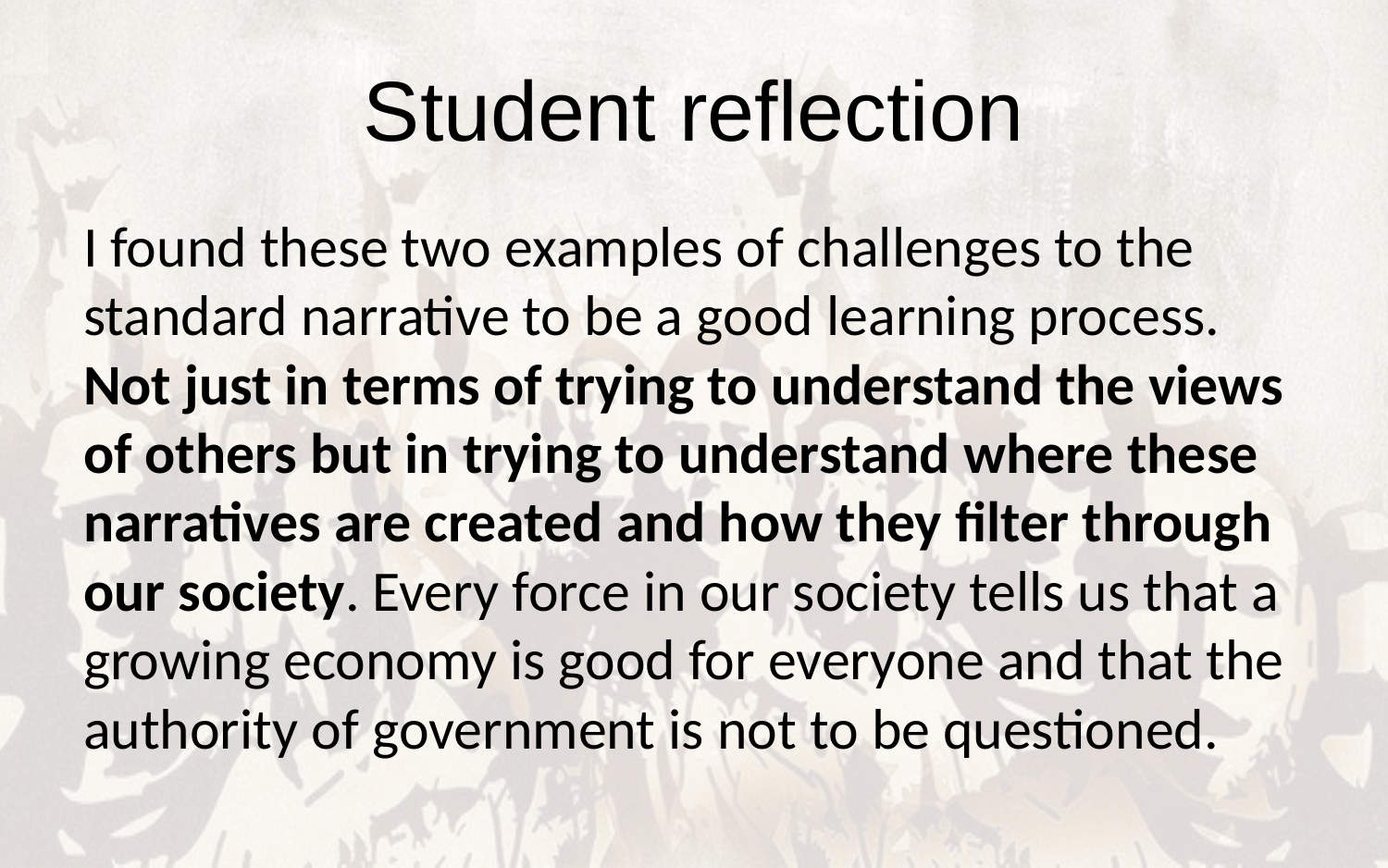

# Student reflection
I found these two examples of challenges to the standard narrative to be a good learning process. Not just in terms of trying to understand the views of others but in trying to understand where these narratives are created and how they filter through our society. Every force in our society tells us that a growing economy is good for everyone and that the authority of government is not to be questioned.